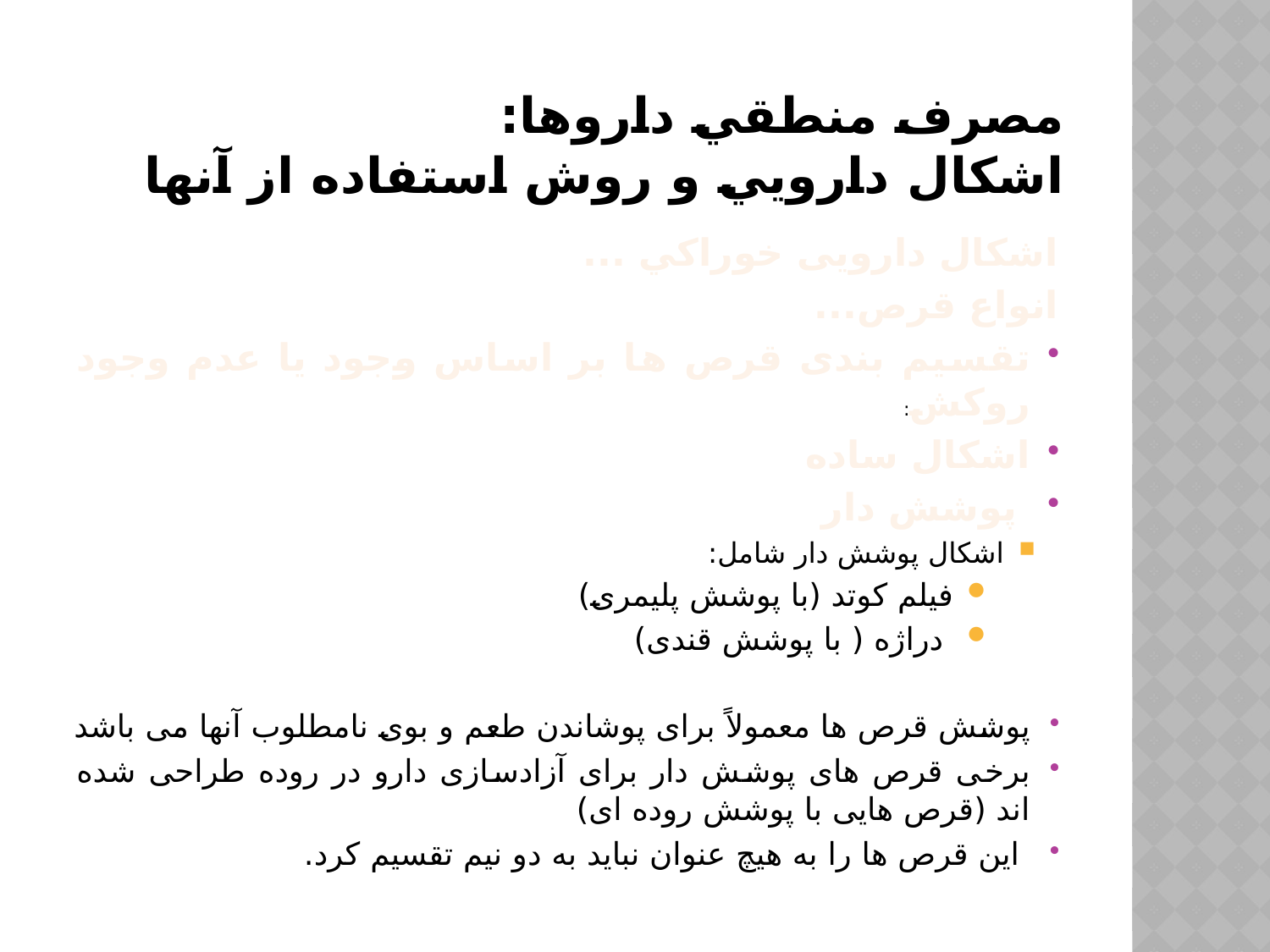

# مصرف منطقي داروها: اشكال دارويي و روش استفاده از آنها
اشکال دارویی خوراكي ...
انواع قرص...
تقسیم بندی قرص ها بر اساس وجود یا عدم وجود روکش:
اشکال ساده
 پوشش دار
اشکال پوشش دار شامل:
فیلم کوتد (با پوشش پلیمری)
 دراژه ( با پوشش قندی)

پوشش قرص ها معمولاً برای پوشاندن طعم و بوی نامطلوب آنها می باشد
برخی قرص های پوشش دار برای آزادسازی دارو در روده طراحی شده اند (قرص هایی با پوشش روده ای)
 این قرص ها را به هیچ عنوان نباید به دو نیم تقسیم کرد.